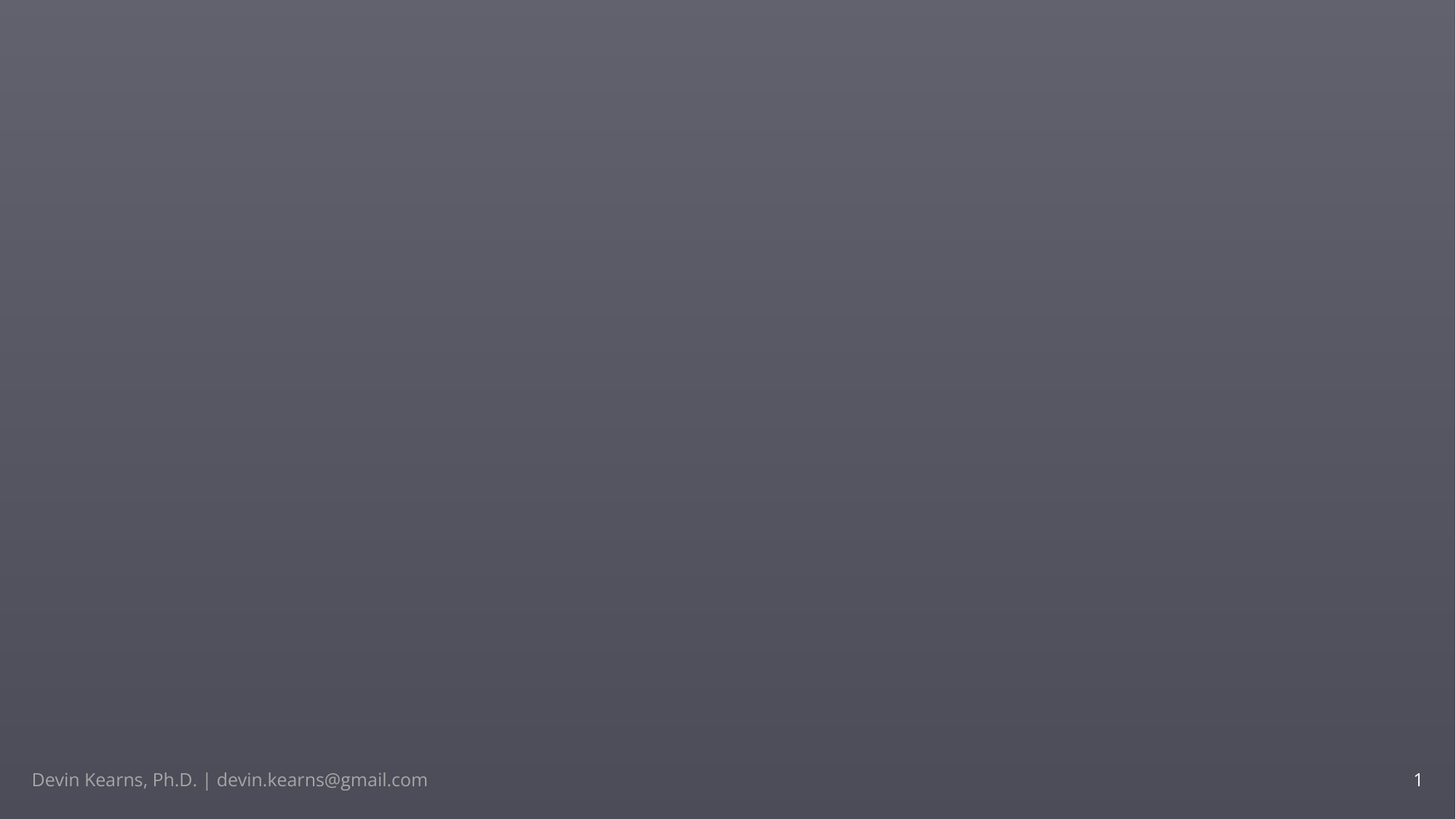

#

Devin Kearns, Ph.D. | devin.kearns@gmail.com
1